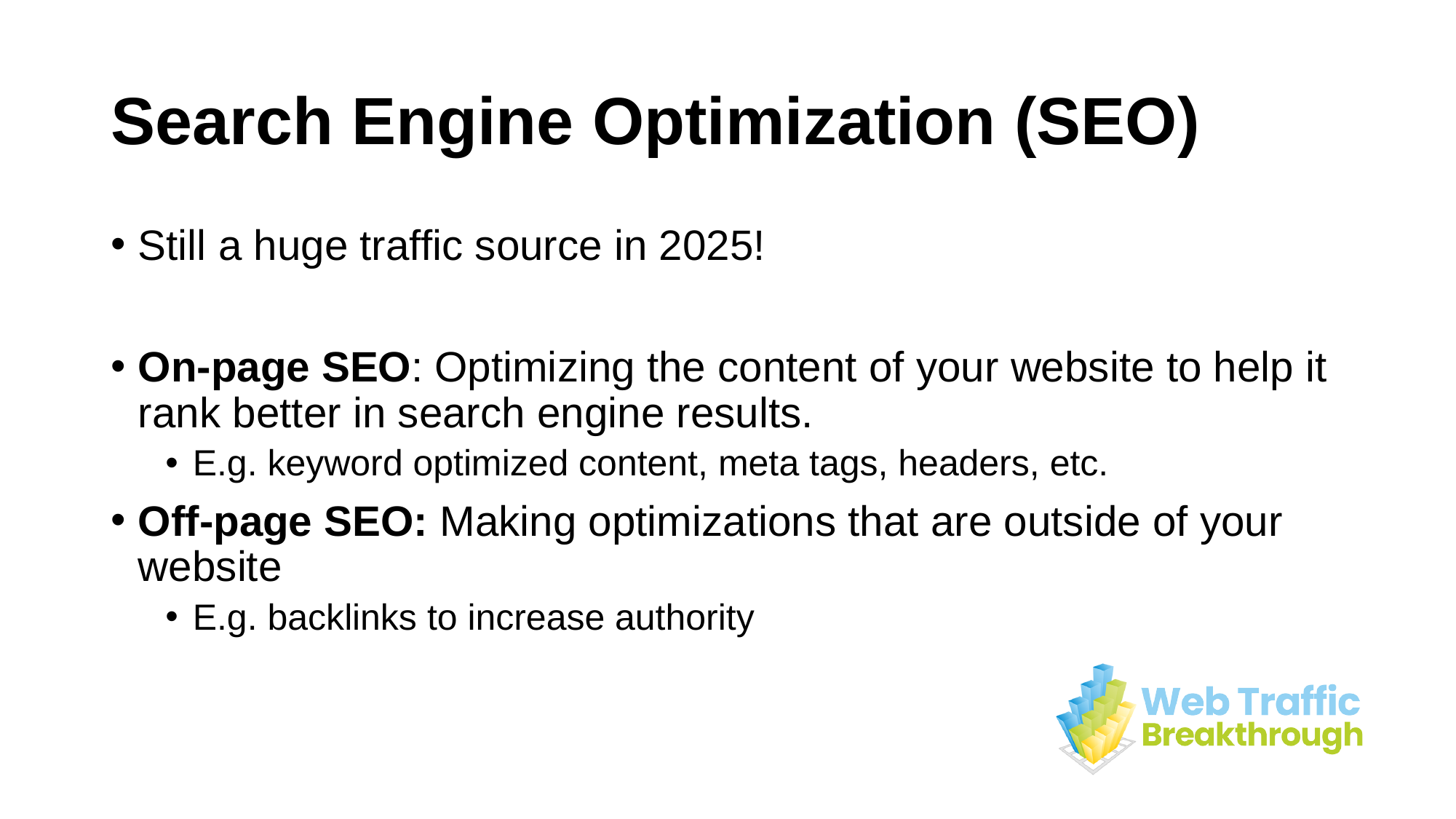

# Search Engine Optimization (SEO)
Still a huge traffic source in 2025!

On-page SEO: Optimizing the content of your website to help it rank better in search engine results.
E.g. keyword optimized content, meta tags, headers, etc.
Off-page SEO: Making optimizations that are outside of your website
E.g. backlinks to increase authority